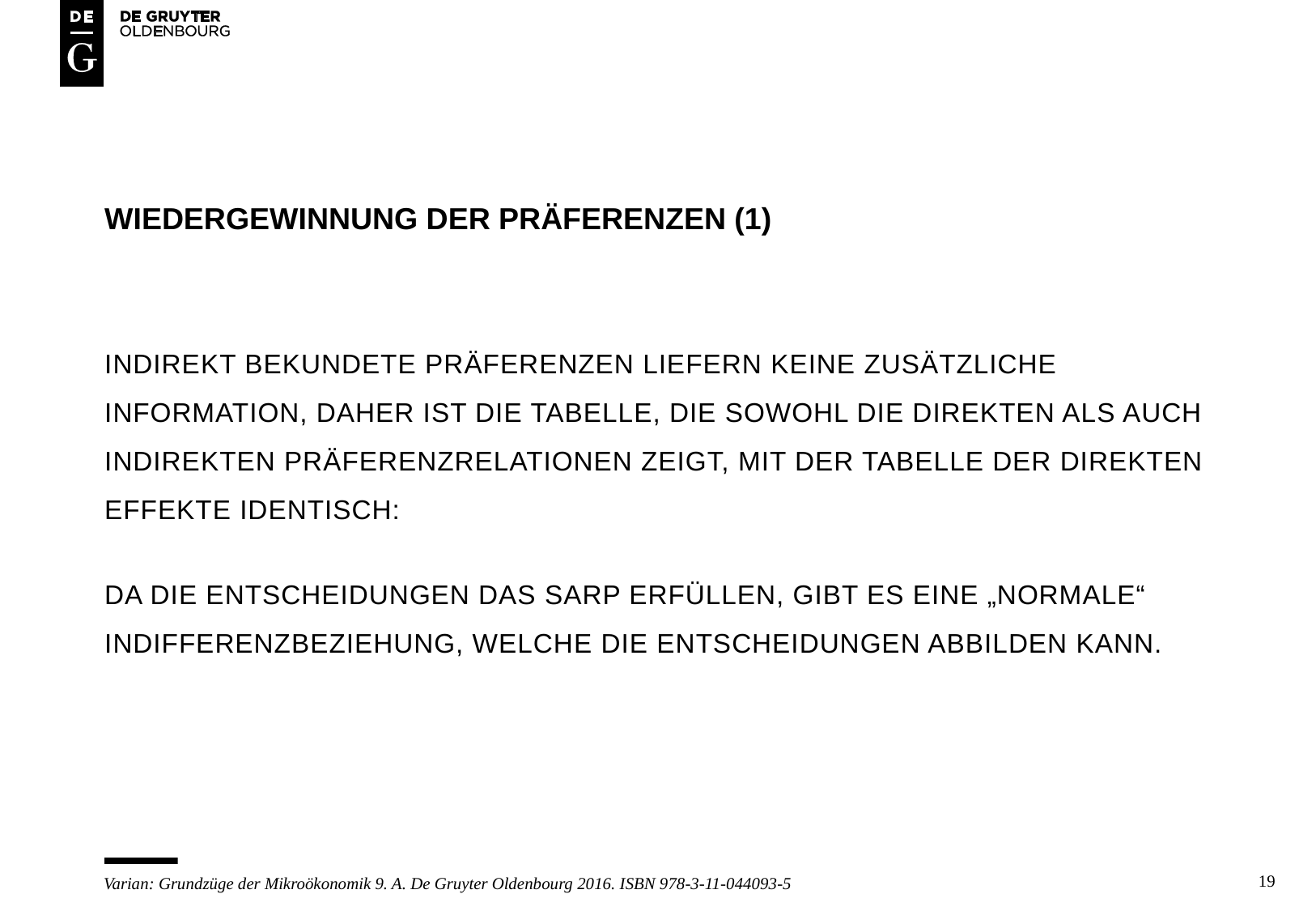

# Wiedergewinnung der präferenzen (1)
Indirekt bekundete präferenzen liefern keine zusätzliche Information, daher ist die tabelle, die sowohl die direkten ALS AUCH indirekten präferenzrelationen zeigt, mit der tabelle der direkten effekte identisch:
Da die entscheidungen das sarp erfüllen, gibt es eine „normale“ indifferenzbeziehung, welche die entscheidungen abbilden kann.
19
Varian: Grundzüge der Mikroökonomik 9. A. De Gruyter Oldenbourg 2016. ISBN 978-3-11-044093-5